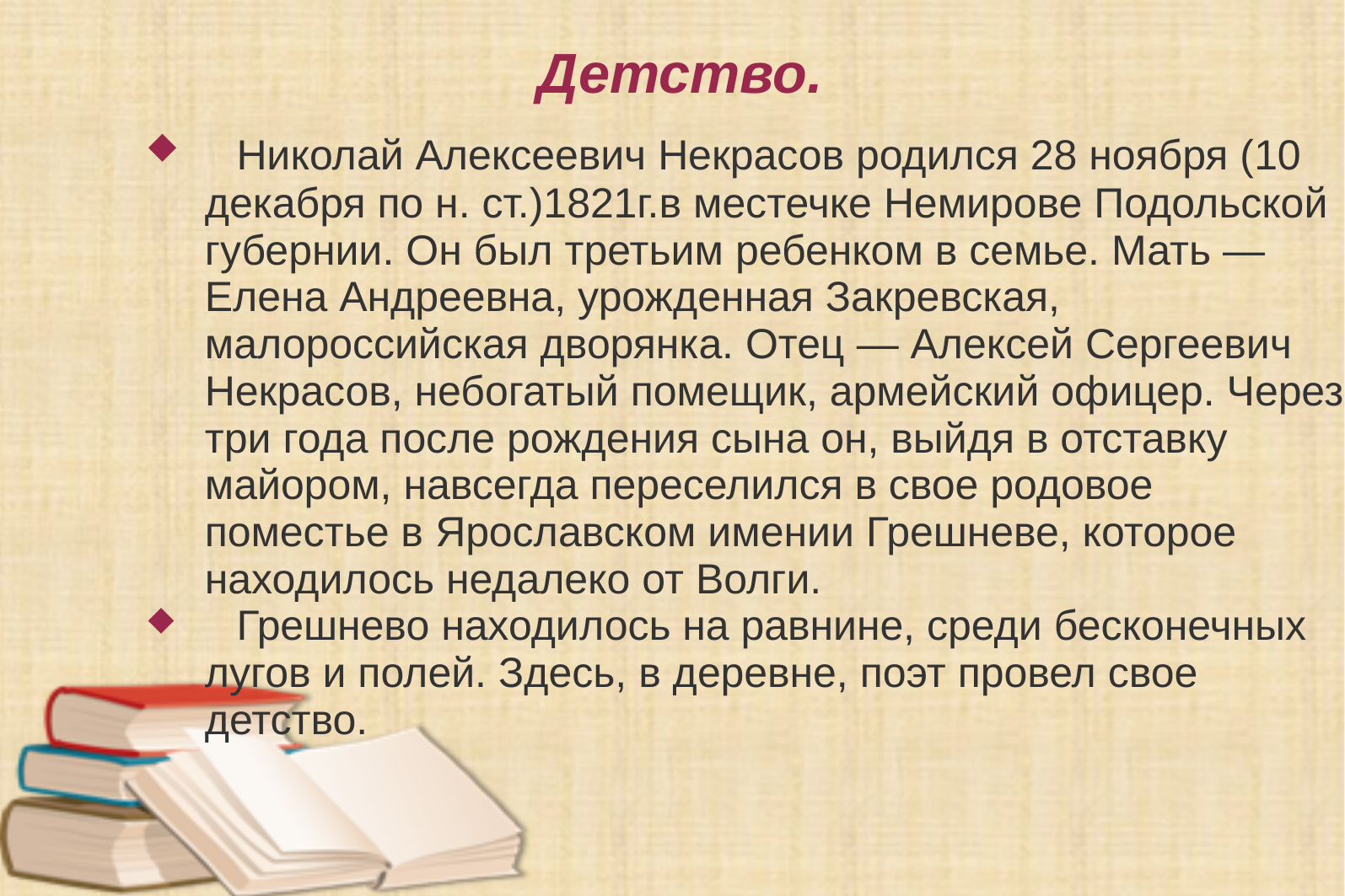

Детство.
	Николай Алексеевич Некрасов родился 28 ноября (10 декабря по н. ст.)1821г.в местечке Немирове Подольской губернии. Он был третьим ребенком в семье. Мать — Елена Андреевна, урожденная Закревская, малороссийская дворянка. Отец — Алексей Сергеевич Некрасов, небогатый помещик, армейский офицер. Через три года после рождения сына он, выйдя в отставку майором, навсегда переселился в свое родовое поместье в Ярославском имении Грешневе, которое находилось недалеко от Волги.
	Грешнево находилось на равнине, среди бесконечных лугов и полей. Здесь, в деревне, поэт провел свое детство.